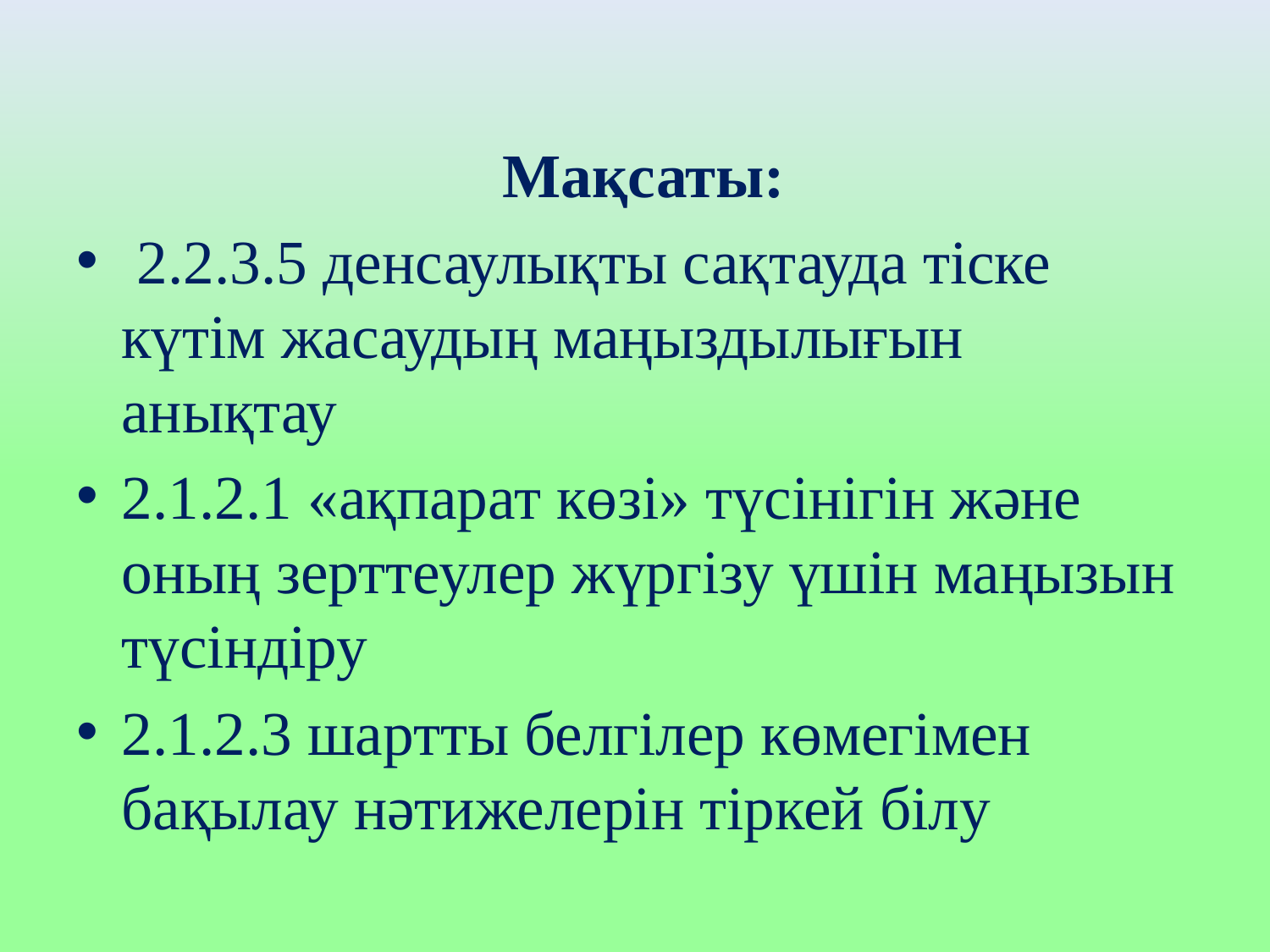

Мақсаты:
 2.2.3.5 денсаулықты сақтауда тіске күтім жасаудың маңыздылығын анықтау
2.1.2.1 «ақпарат көзі» түсінігін және оның зерттеулер жүргізу үшін маңызын түсіндіру
2.1.2.3 шартты белгілер көмегімен бақылау нәтижелерін тіркей білу